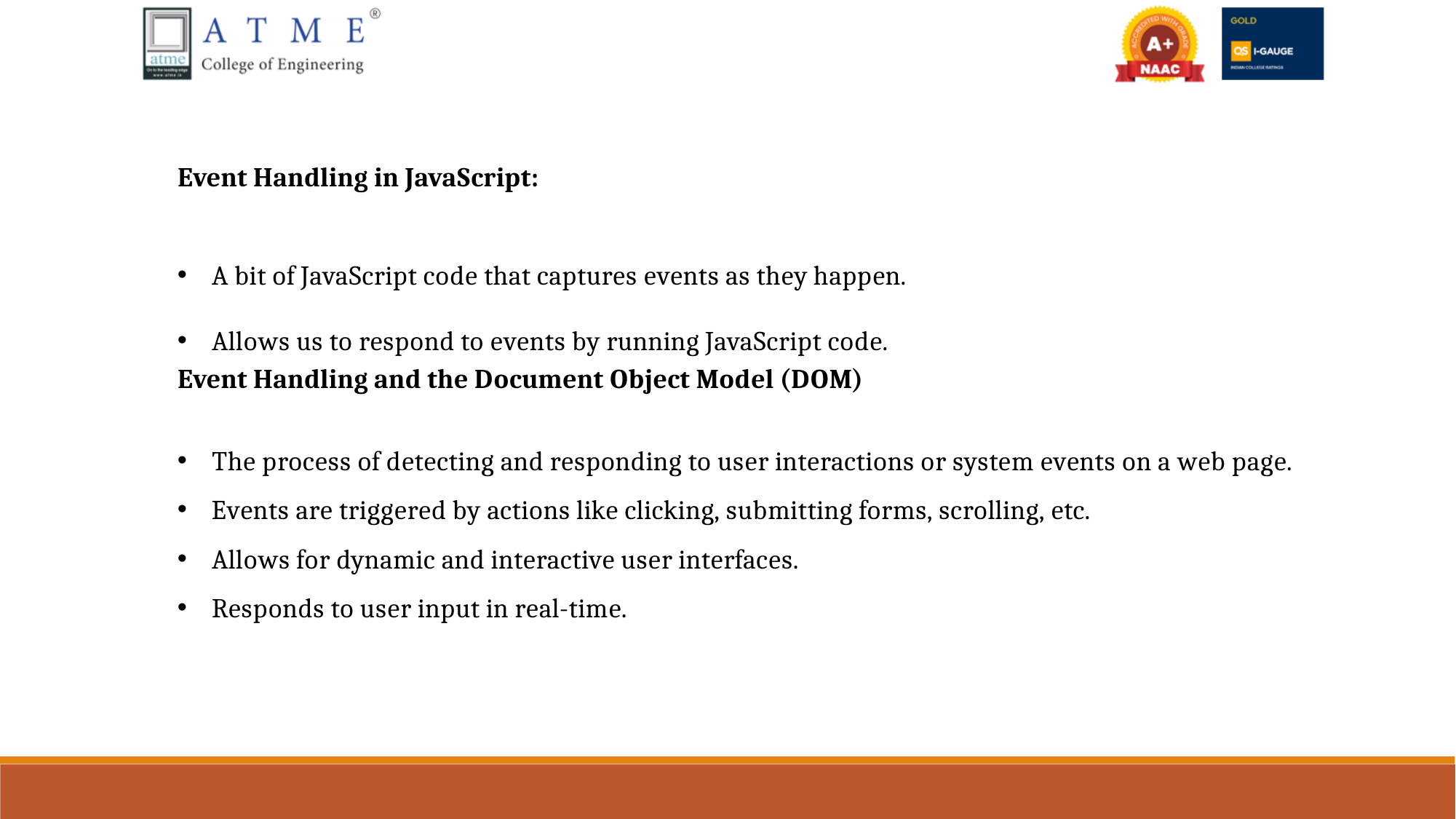

Event Handling in JavaScript:

A bit of JavaScript code that captures events as they happen.
Allows us to respond to events by running JavaScript code.
Event Handling and the Document Object Model (DOM)

The process of detecting and responding to user interactions or system events on a web page.
Events are triggered by actions like clicking, submitting forms, scrolling, etc.
Allows for dynamic and interactive user interfaces.
Responds to user input in real-time.